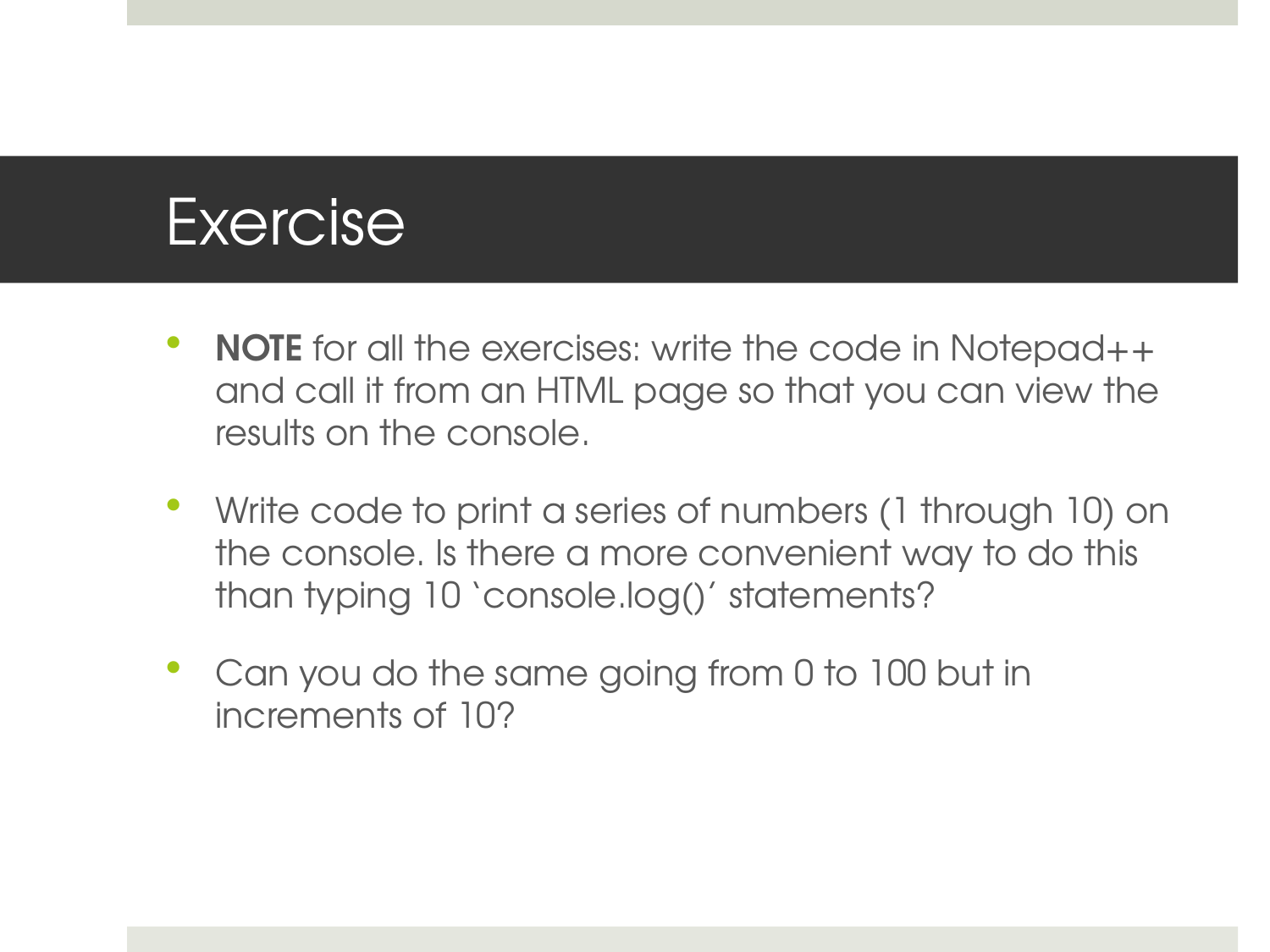

# Exercise
NOTE for all the exercises: write the code in Notepad++ and call it from an HTML page so that you can view the results on the console.
Write code to print a series of numbers (1 through 10) on the console. Is there a more convenient way to do this than typing 10 ‘console.log()’ statements?
Can you do the same going from 0 to 100 but in increments of 10?